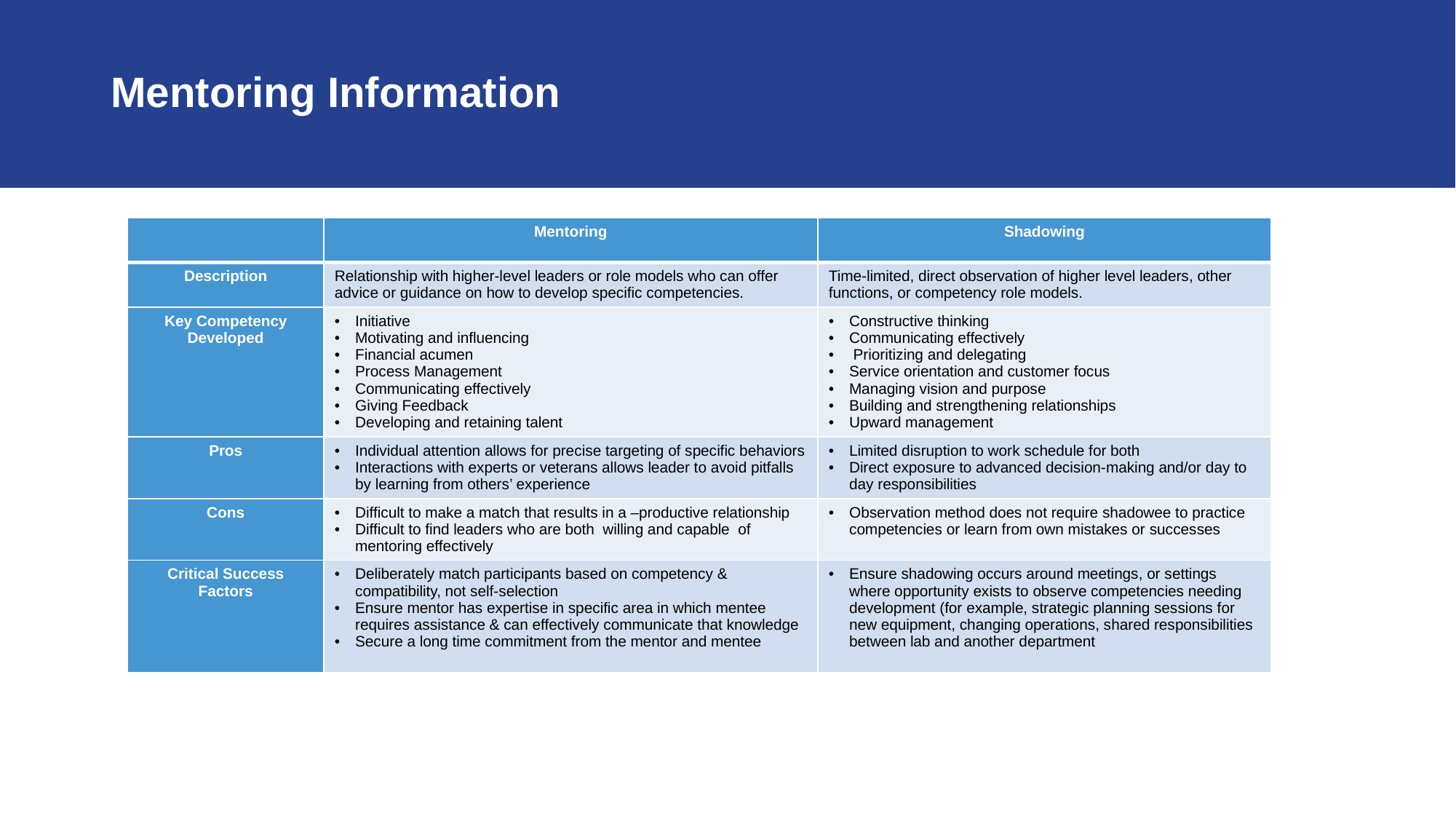

# Mentoring Information

|  | Mentoring | Shadowing |
| --- | --- | --- |
| Description | Relationship with higher-level leaders or role models who can offer advice or guidance on how to develop specific competencies. | Time-limited, direct observation of higher level leaders, other functions, or competency role models. |
| Key Competency Developed | Initiative Motivating and influencing Financial acumen Process Management Communicating effectively Giving Feedback Developing and retaining talent | Constructive thinking Communicating effectively Prioritizing and delegating Service orientation and customer focus Managing vision and purpose Building and strengthening relationships Upward management |
| Pros | Individual attention allows for precise targeting of specific behaviors Interactions with experts or veterans allows leader to avoid pitfalls by learning from others’ experience | Limited disruption to work schedule for both Direct exposure to advanced decision-making and/or day to day responsibilities |
| Cons | Difficult to make a match that results in a –productive relationship Difficult to find leaders who are both willing and capable of mentoring effectively | Observation method does not require shadowee to practice competencies or learn from own mistakes or successes |
| Critical Success Factors | Deliberately match participants based on competency & compatibility, not self-selection Ensure mentor has expertise in specific area in which mentee requires assistance & can effectively communicate that knowledge Secure a long time commitment from the mentor and mentee | Ensure shadowing occurs around meetings, or settings where opportunity exists to observe competencies needing development (for example, strategic planning sessions for new equipment, changing operations, shared responsibilities between lab and another department |